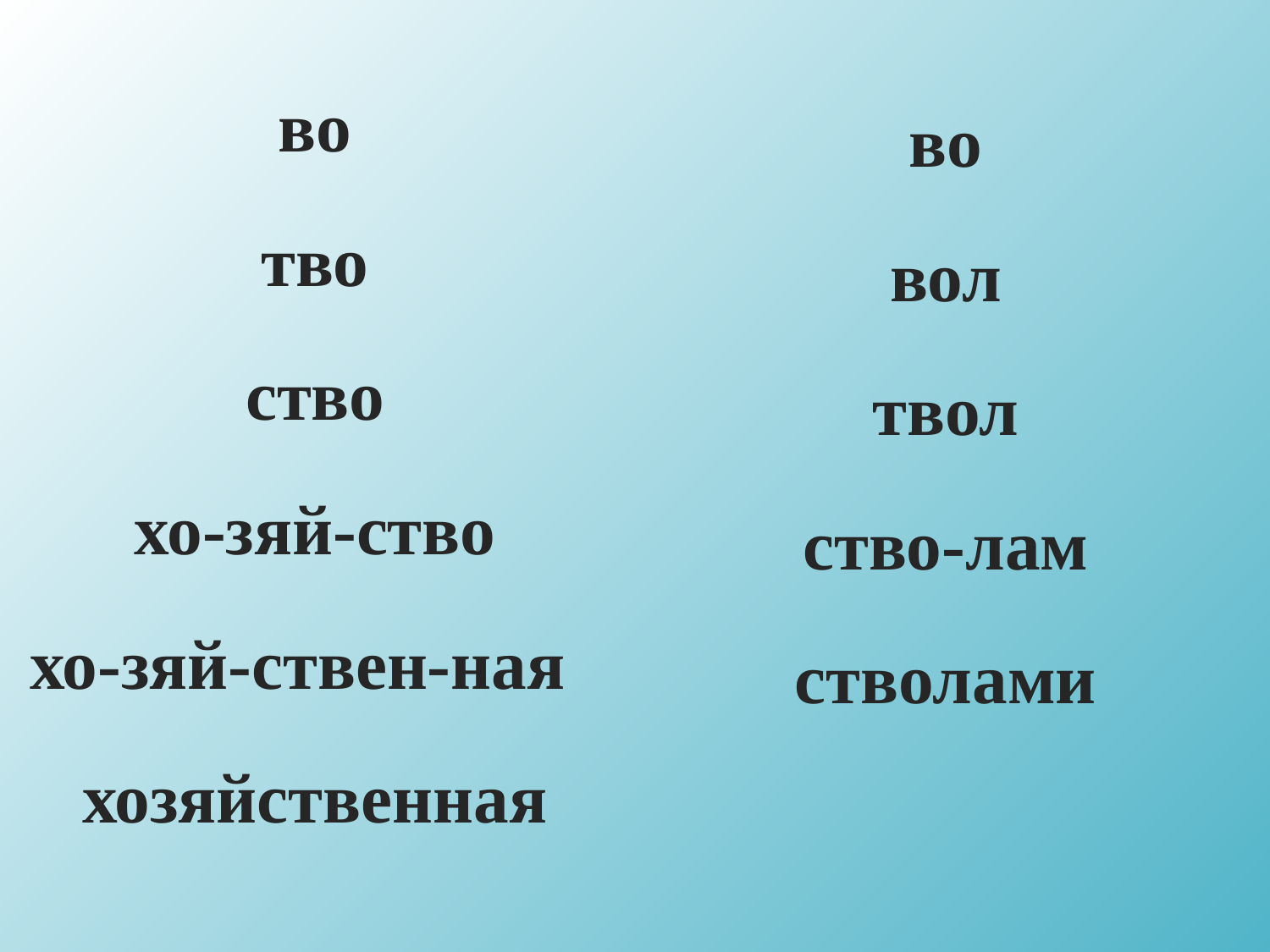

во
тво
ство
хо-зяй-ство
хо-зяй-ствен-ная
хозяйственная

во
вол
твол
ство-лам
стволами